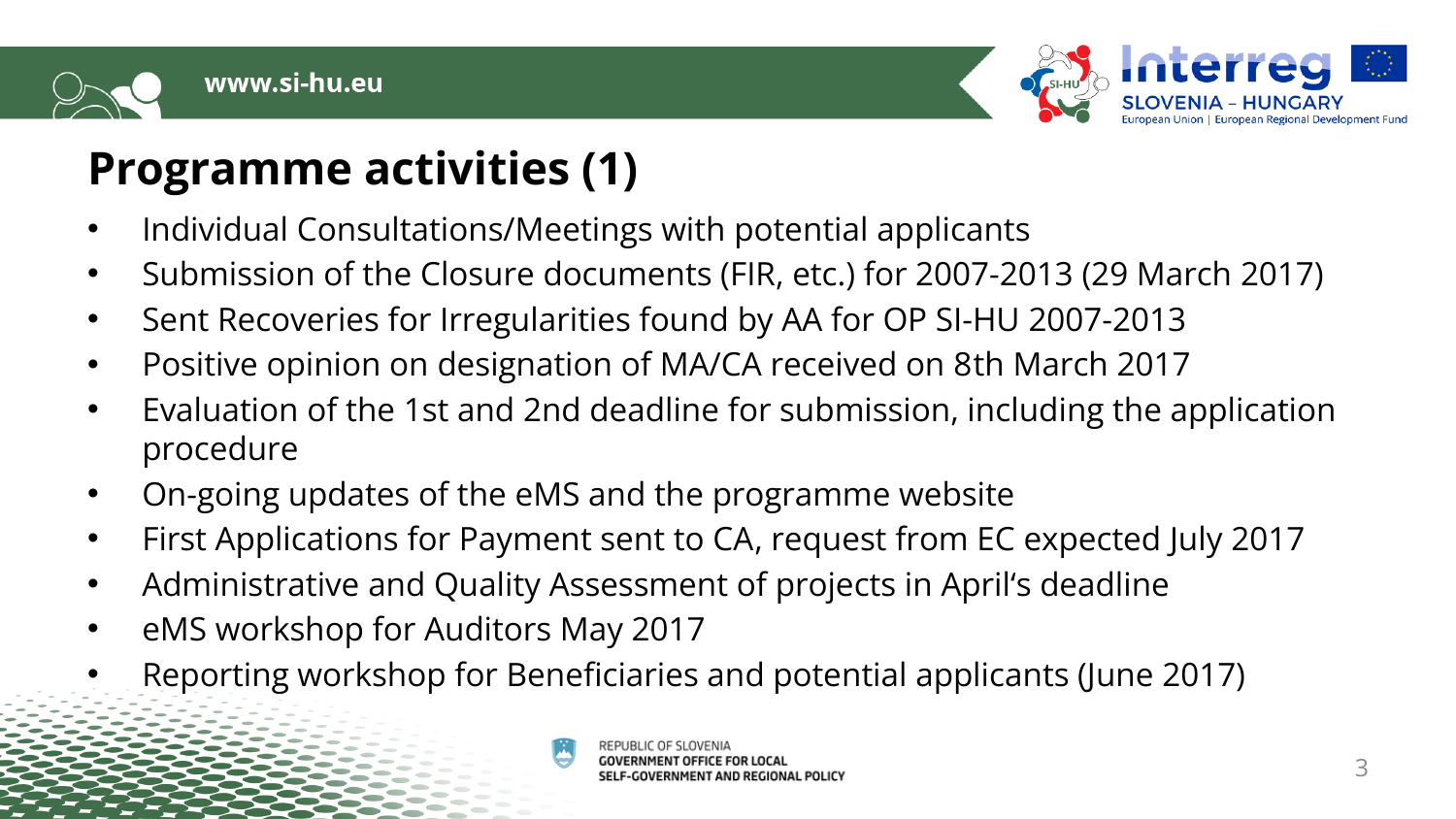

# Programme activities (1)
Individual Consultations/Meetings with potential applicants
Submission of the Closure documents (FIR, etc.) for 2007-2013 (29 March 2017)
Sent Recoveries for Irregularities found by AA for OP SI-HU 2007-2013
Positive opinion on designation of MA/CA received on 8th March 2017
Evaluation of the 1st and 2nd deadline for submission, including the application procedure
On-going updates of the eMS and the programme website
First Applications for Payment sent to CA, request from EC expected July 2017
Administrative and Quality Assessment of projects in April‘s deadline
eMS workshop for Auditors May 2017
Reporting workshop for Beneficiaries and potential applicants (June 2017)
3